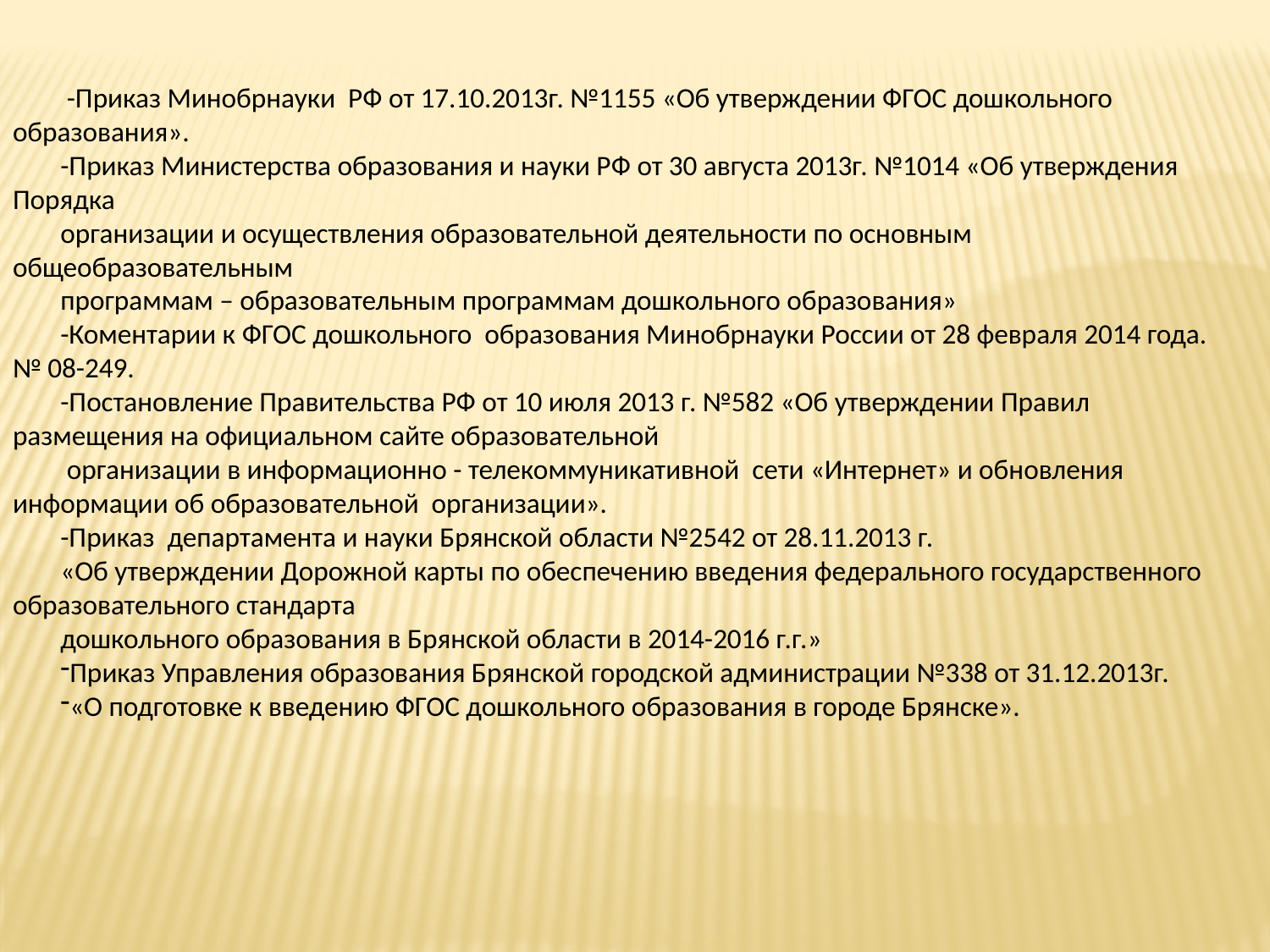

-Приказ Минобрнауки  РФ от 17.10.2013г. №1155 «Об утверждении ФГОС дошкольного образования».
-Приказ Министерства образования и науки РФ от 30 августа 2013г. №1014 «Об утверждения Порядка
организации и осуществления образовательной деятельности по основным общеобразовательным
программам – образовательным программам дошкольного образования»
-Коментарии к ФГОС дошкольного  образования Минобрнауки России от 28 февраля 2014 года. № 08-249.
-Постановление Правительства РФ от 10 июля 2013 г. №582 «Об утверждении Правил размещения на официальном сайте образовательной
 организации в информационно - телекоммуникативной  сети «Интернет» и обновления информации об образовательной  организации».
-Приказ  департамента и науки Брянской области №2542 от 28.11.2013 г.
«Об утверждении Дорожной карты по обеспечению введения федерального государственного образовательного стандарта
дошкольного образования в Брянской области в 2014-2016 г.г.»
Приказ Управления образования Брянской городской администрации №338 от 31.12.2013г.
«О подготовке к введению ФГОС дошкольного образования в городе Брянске».